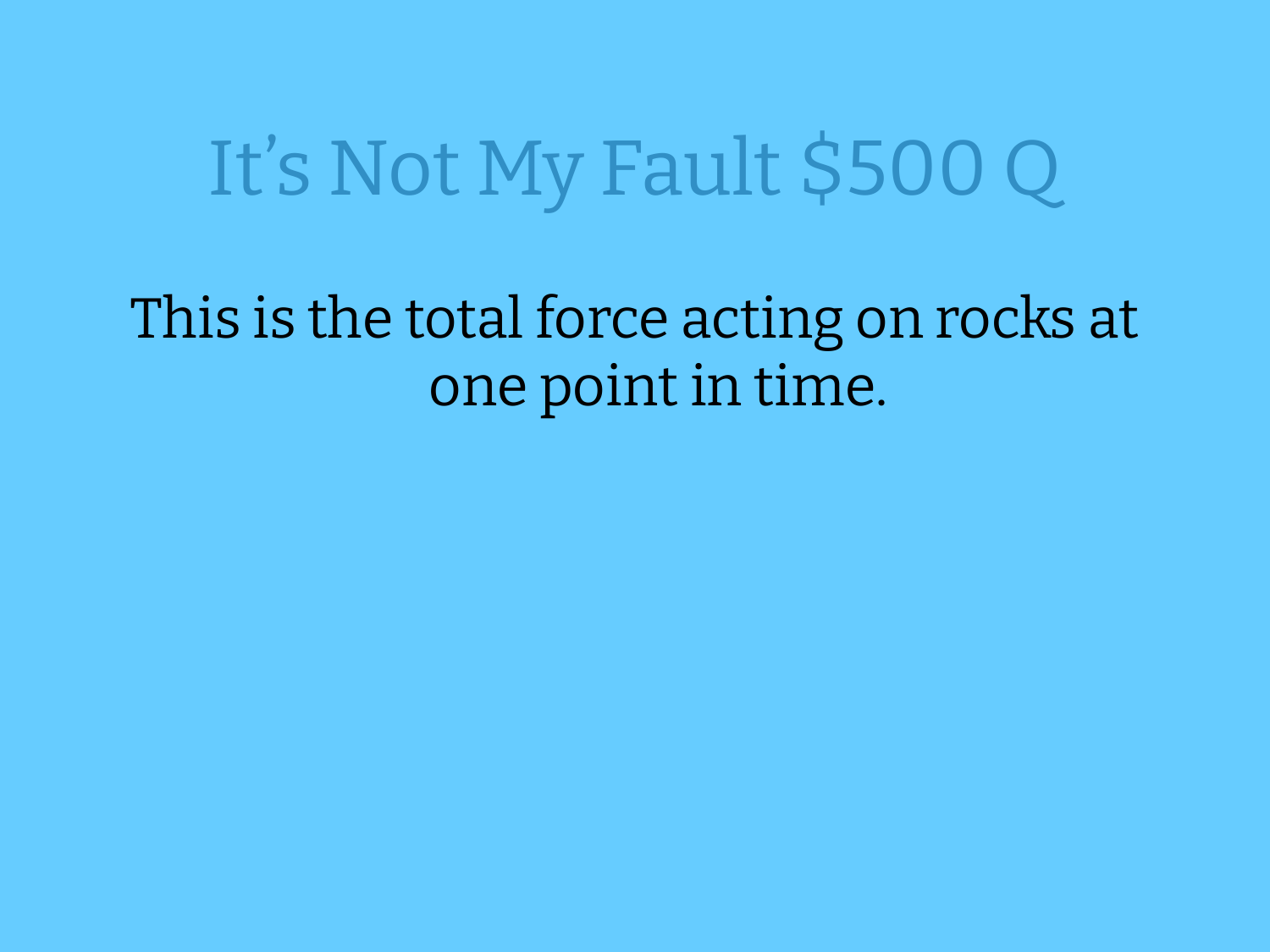

# It’s Not My Fault $500 Q
This is the total force acting on rocks at one point in time.